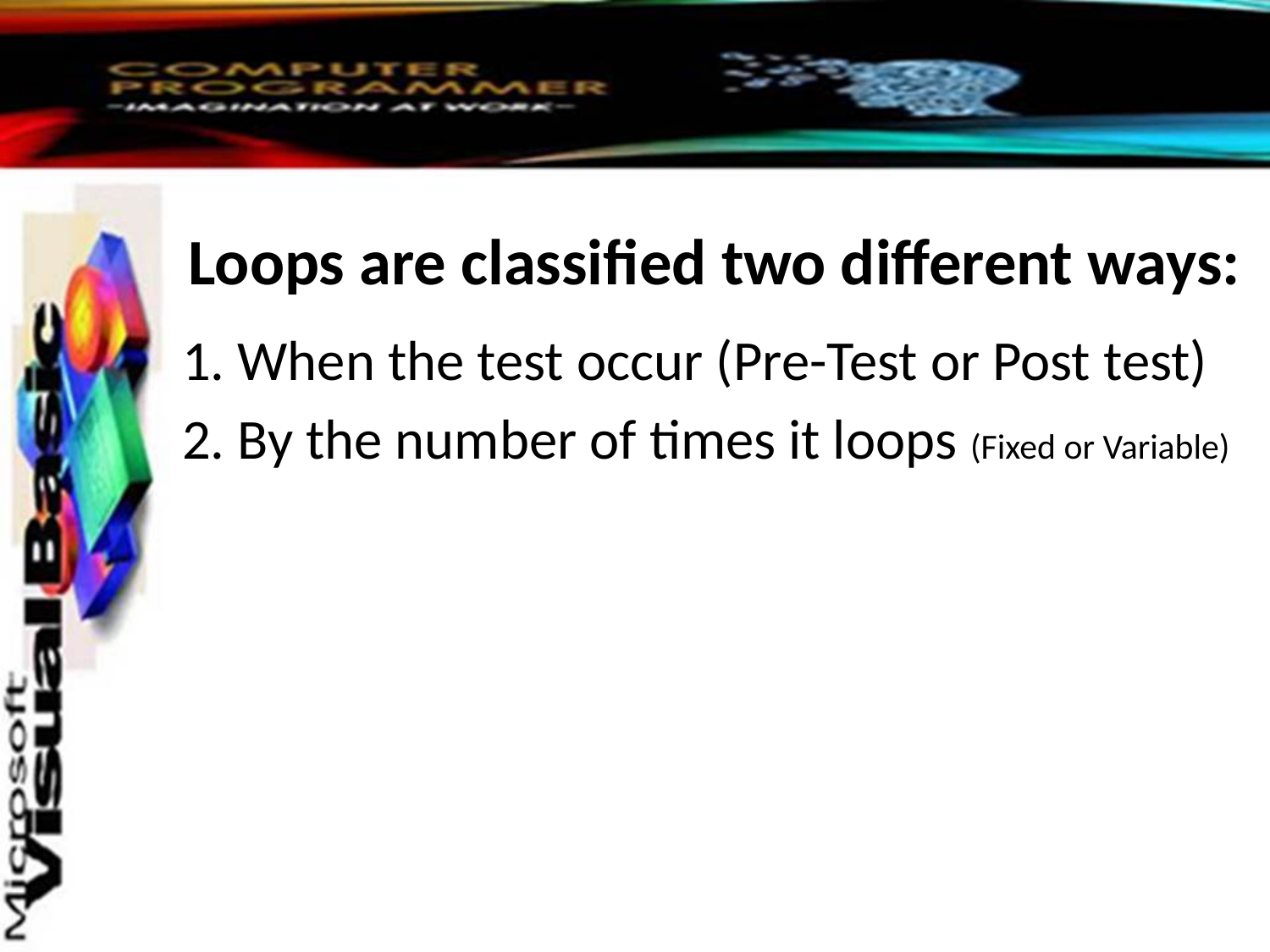

# Loops are classified two different ways:
1. When the test occur (Pre-Test or Post test)
2. By the number of times it loops (Fixed or Variable)